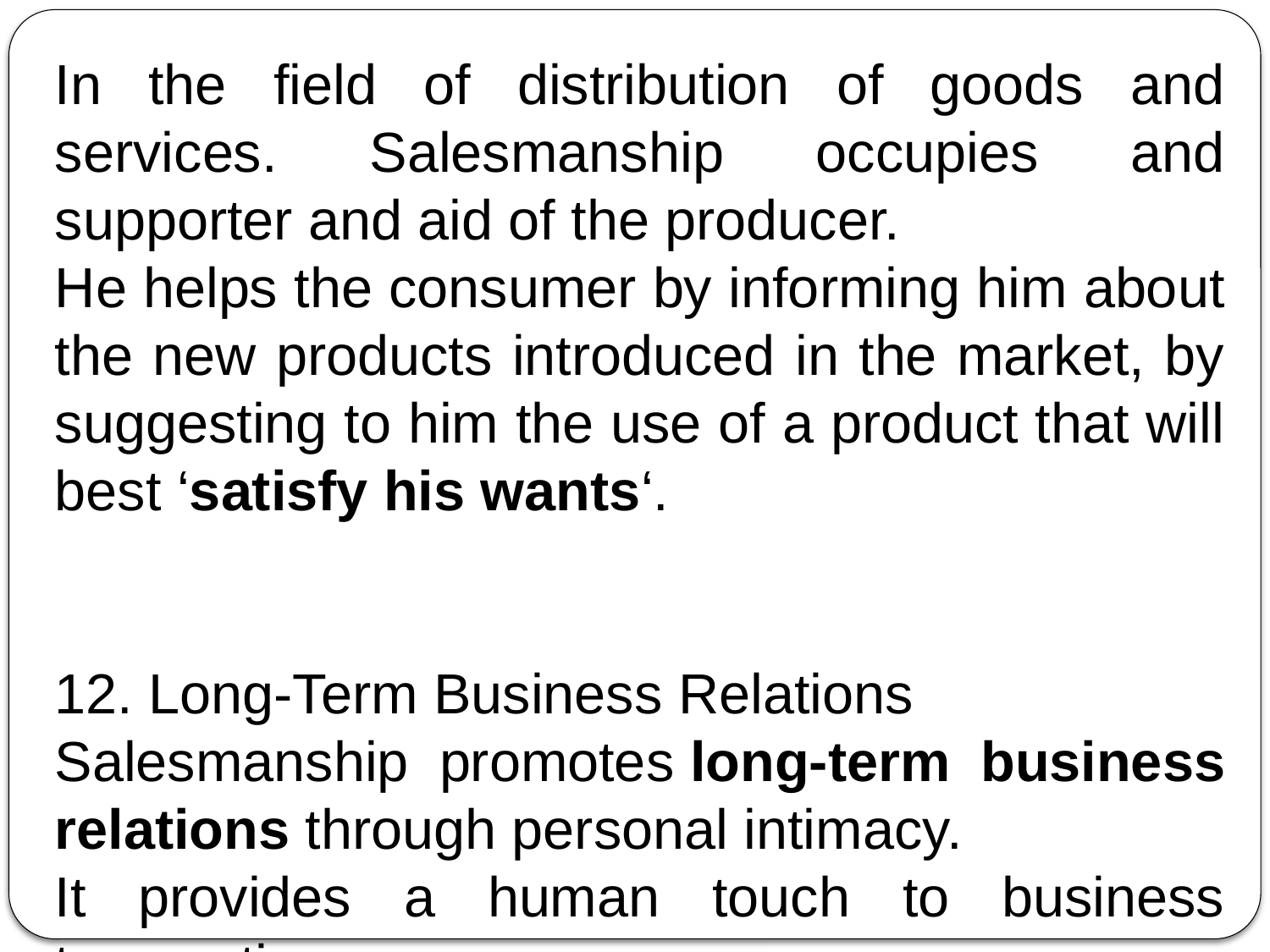

In the field of distribution of goods and services. Salesmanship occupies and supporter and aid of the producer.
He helps the consumer by informing him about the new products introduced in the market, by suggesting to him the use of a product that will best ‘satisfy his wants‘.

12. Long-Term Business Relations
Salesmanship promotes long-term business relations through personal intimacy.
It provides a human touch to business transactions.